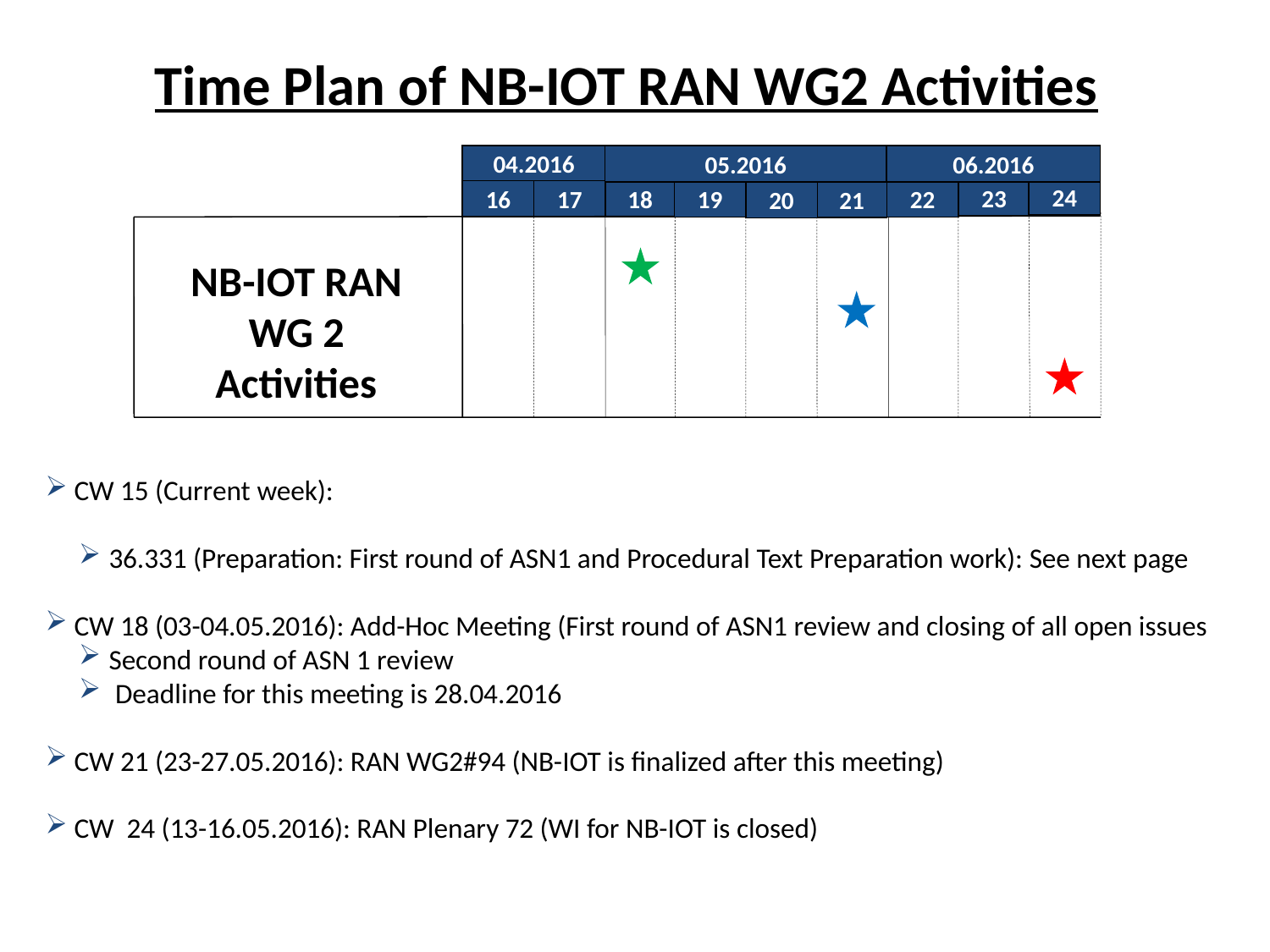

# Time Plan of NB-IOT RAN WG2 Activities
04.2016
05.2016
06.2016
24
23
16
17
18
19
22
21
20

NB-IOT RAN WG 2 Activities

 CW 15 (Current week):

36.331 (Preparation: First round of ASN1 and Procedural Text Preparation work): See next page

 CW 18 (03-04.05.2016): Add-Hoc Meeting (First round of ASN1 review and closing of all open issues
Second round of ASN 1 review
 Deadline for this meeting is 28.04.2016

 CW 21 (23-27.05.2016): RAN WG2#94 (NB-IOT is finalized after this meeting)

 CW  24 (13-16.05.2016): RAN Plenary 72 (WI for NB-IOT is closed)